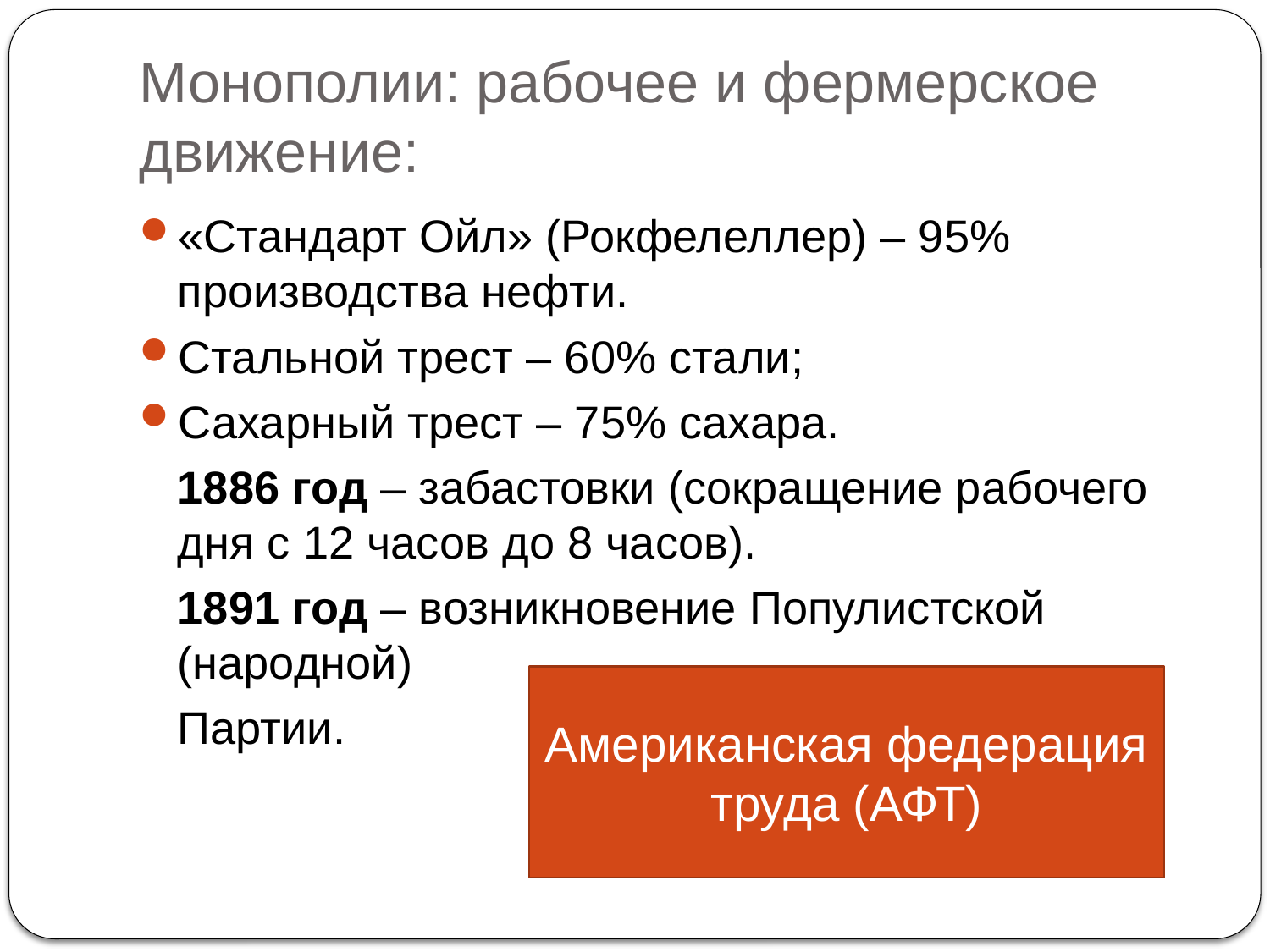

# Монополии: рабочее и фермерское движение:
«Стандарт Ойл» (Рокфелеллер) – 95% производства нефти.
Стальной трест – 60% стали;
Сахарный трест – 75% сахара.
	1886 год – забастовки (сокращение рабочего дня с 12 часов до 8 часов).
	1891 год – возникновение Популистской (народной)
	Партии.
Американская федерация труда (АФТ)